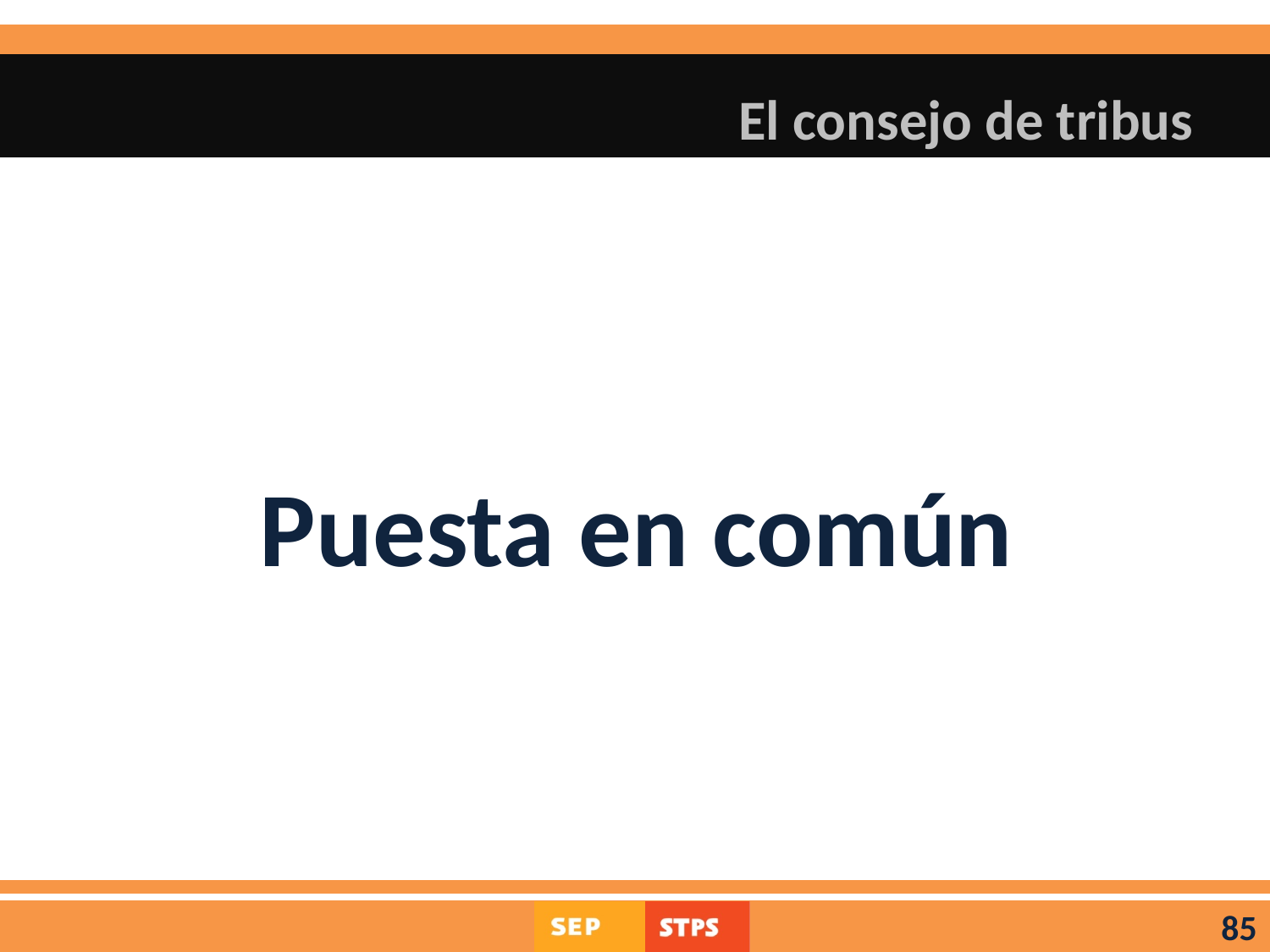

# El consejo de tribus
Puesta en común

85